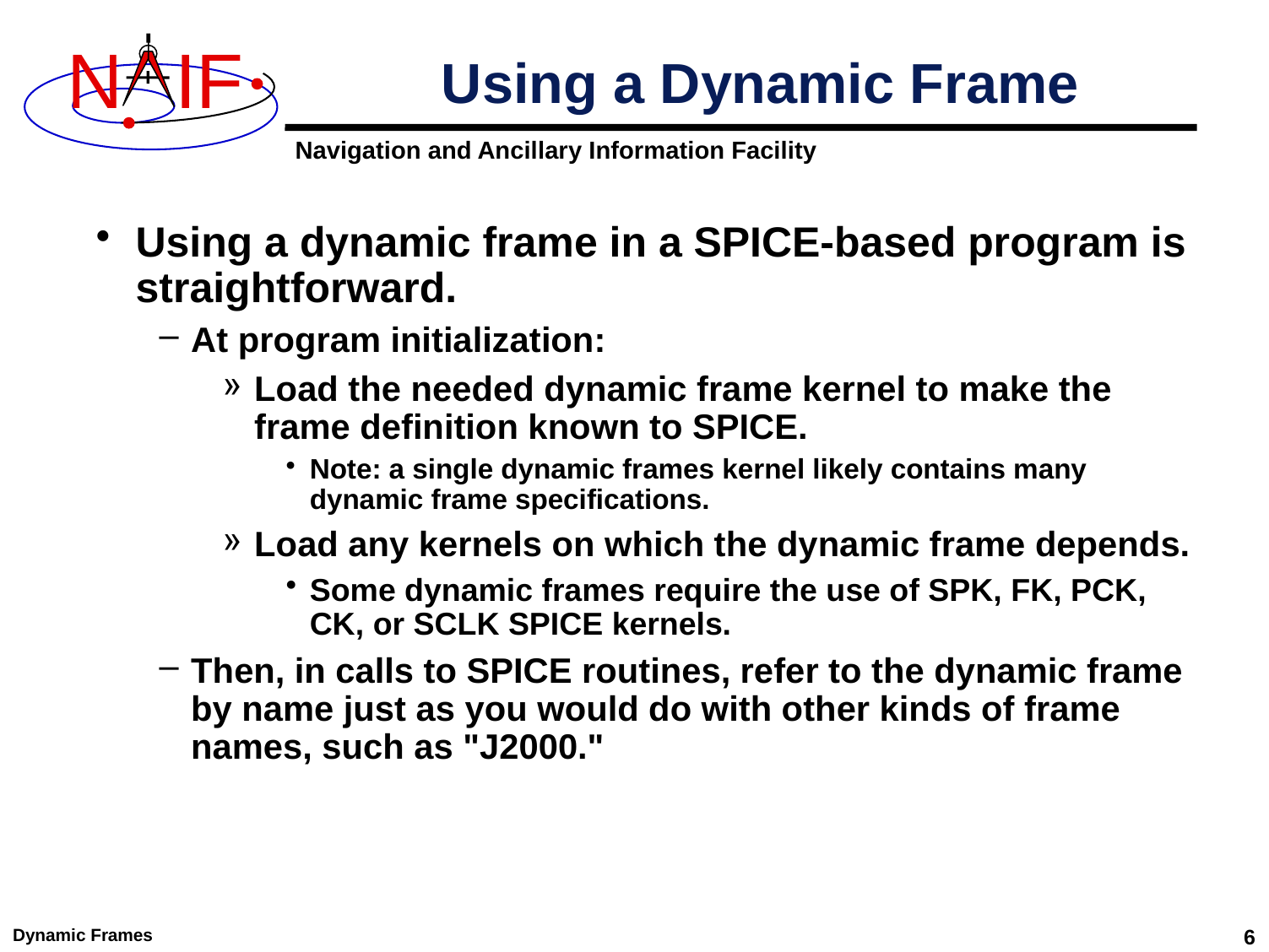

# Using a Dynamic Frame
Using a dynamic frame in a SPICE-based program is straightforward.
At program initialization:
Load the needed dynamic frame kernel to make the frame definition known to SPICE.
Note: a single dynamic frames kernel likely contains many dynamic frame specifications.
Load any kernels on which the dynamic frame depends.
Some dynamic frames require the use of SPK, FK, PCK, CK, or SCLK SPICE kernels.
Then, in calls to SPICE routines, refer to the dynamic frame by name just as you would do with other kinds of frame names, such as "J2000."

Dynamic Frames
6